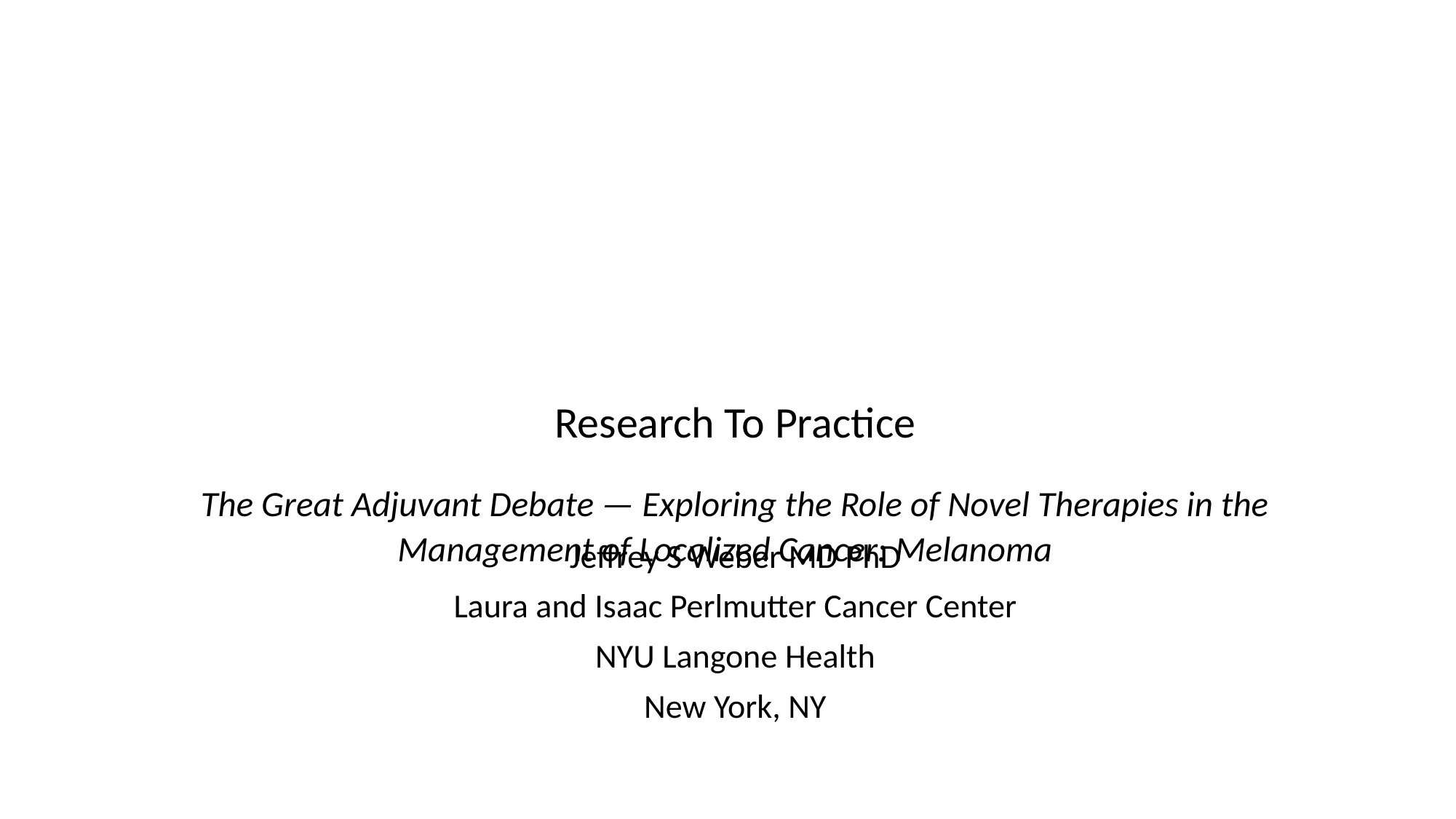

# Research To Practice The Great Adjuvant Debate — Exploring the Role of Novel Therapies in the Management of Localized Cancer: Melanoma
Jeffrey S Weber MD PhD
Laura and Isaac Perlmutter Cancer Center
NYU Langone Health
New York, NY